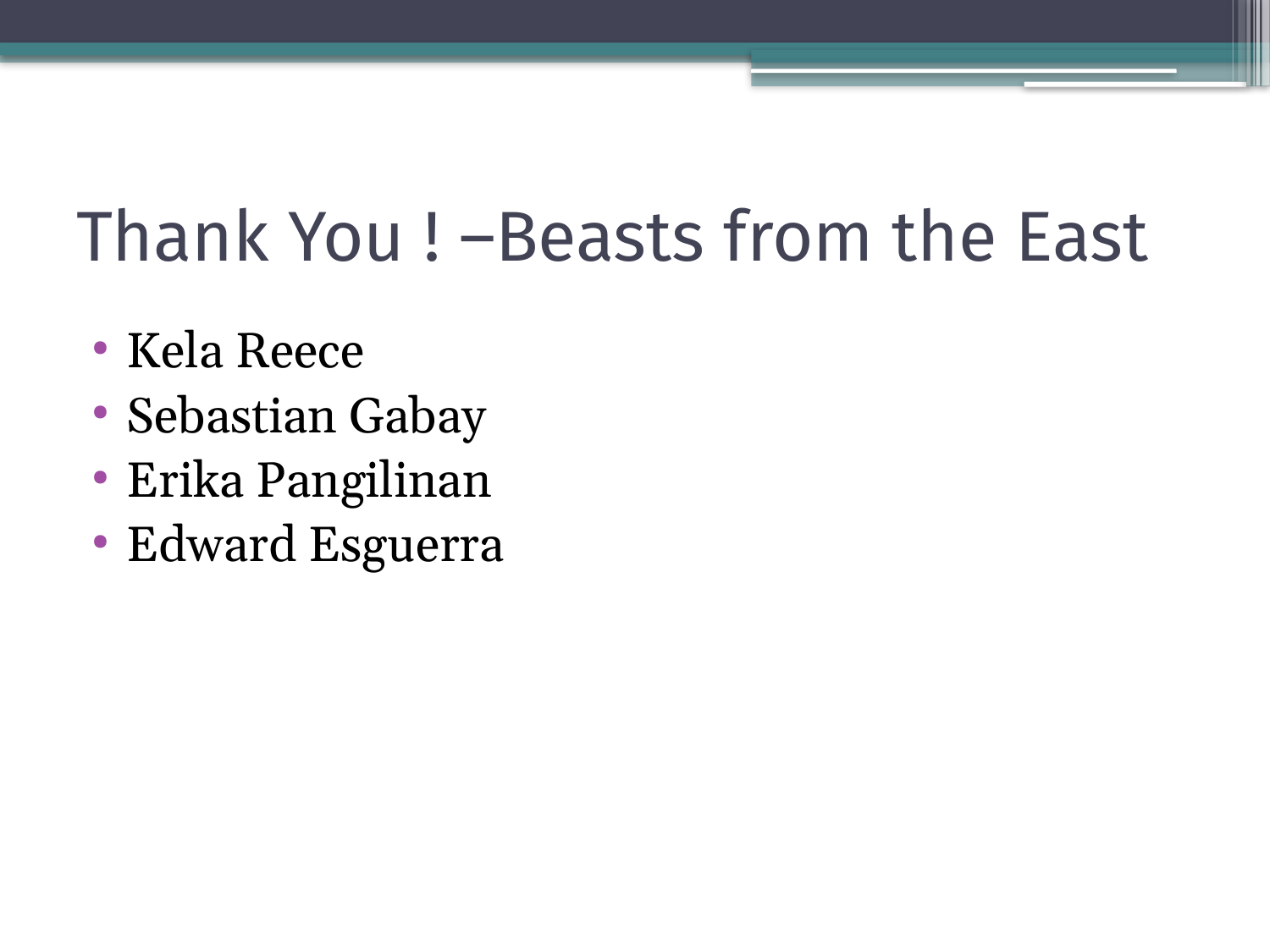

# Thank You ! –Beasts from the East
Kela Reece
Sebastian Gabay
Erika Pangilinan
Edward Esguerra